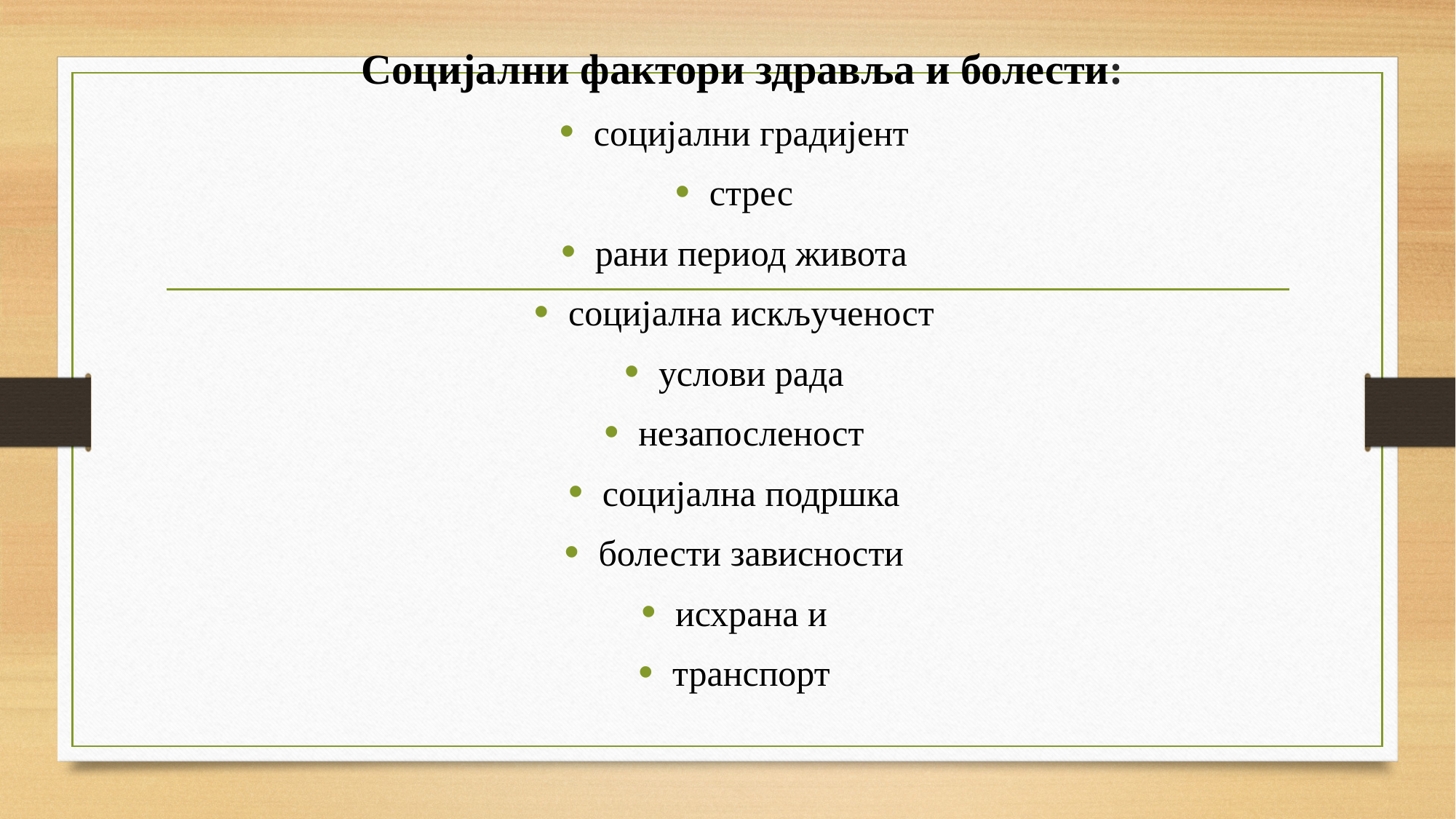

Социјални фактори здравља и болести:
социјални градијент
стрес
рани период живота
социјална искљученост
услови рада
незапосленост
социјална подршка
болести зависности
исхрана и
транспорт